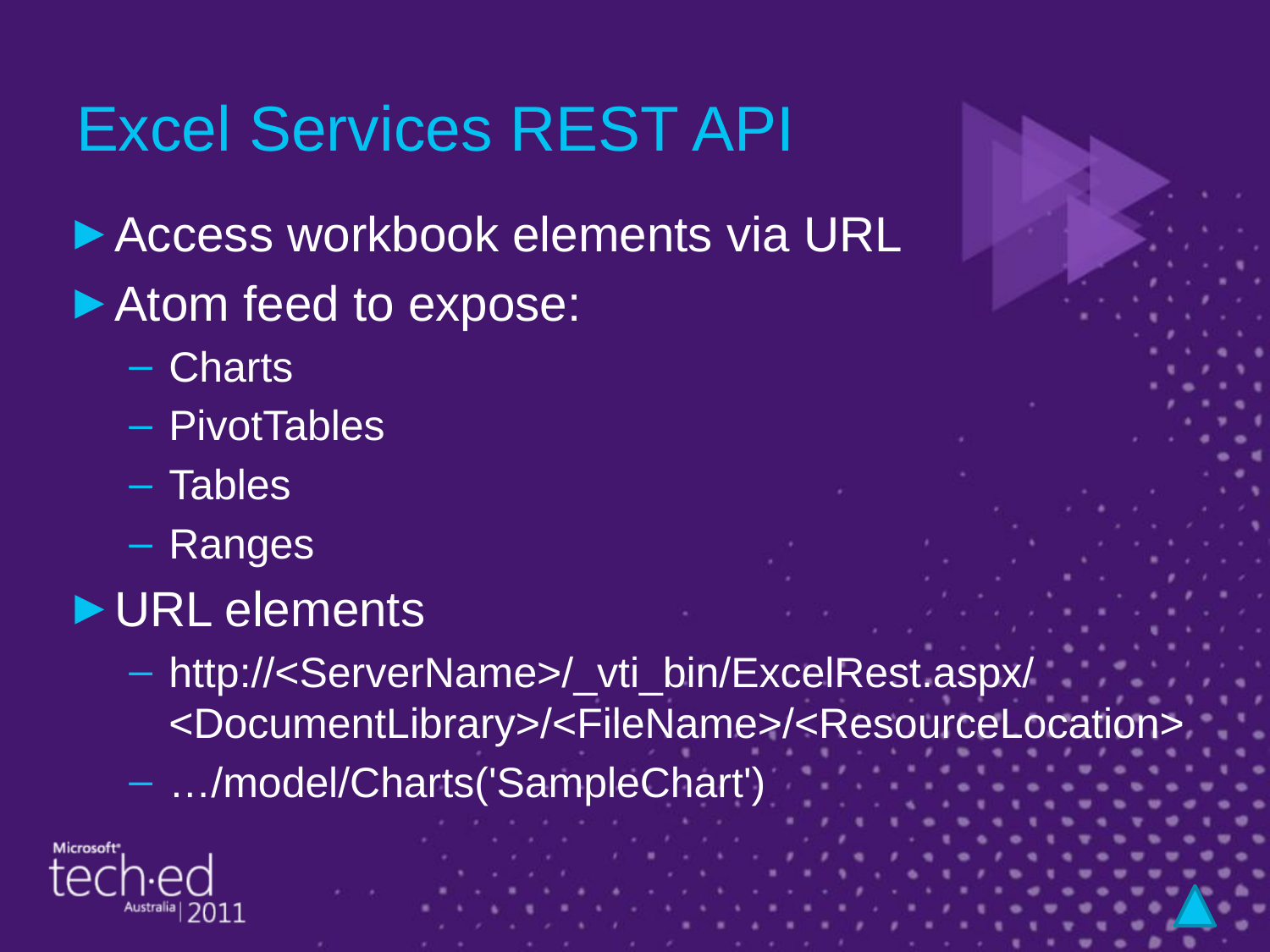

# Excel Services REST API
Access workbook elements via URL
Atom feed to expose:
Charts
PivotTables
Tables
Ranges
URL elements
http://<ServerName>/_vti_bin/ExcelRest.aspx/<DocumentLibrary>/<FileName>/<ResourceLocation>
…/model/Charts('SampleChart')